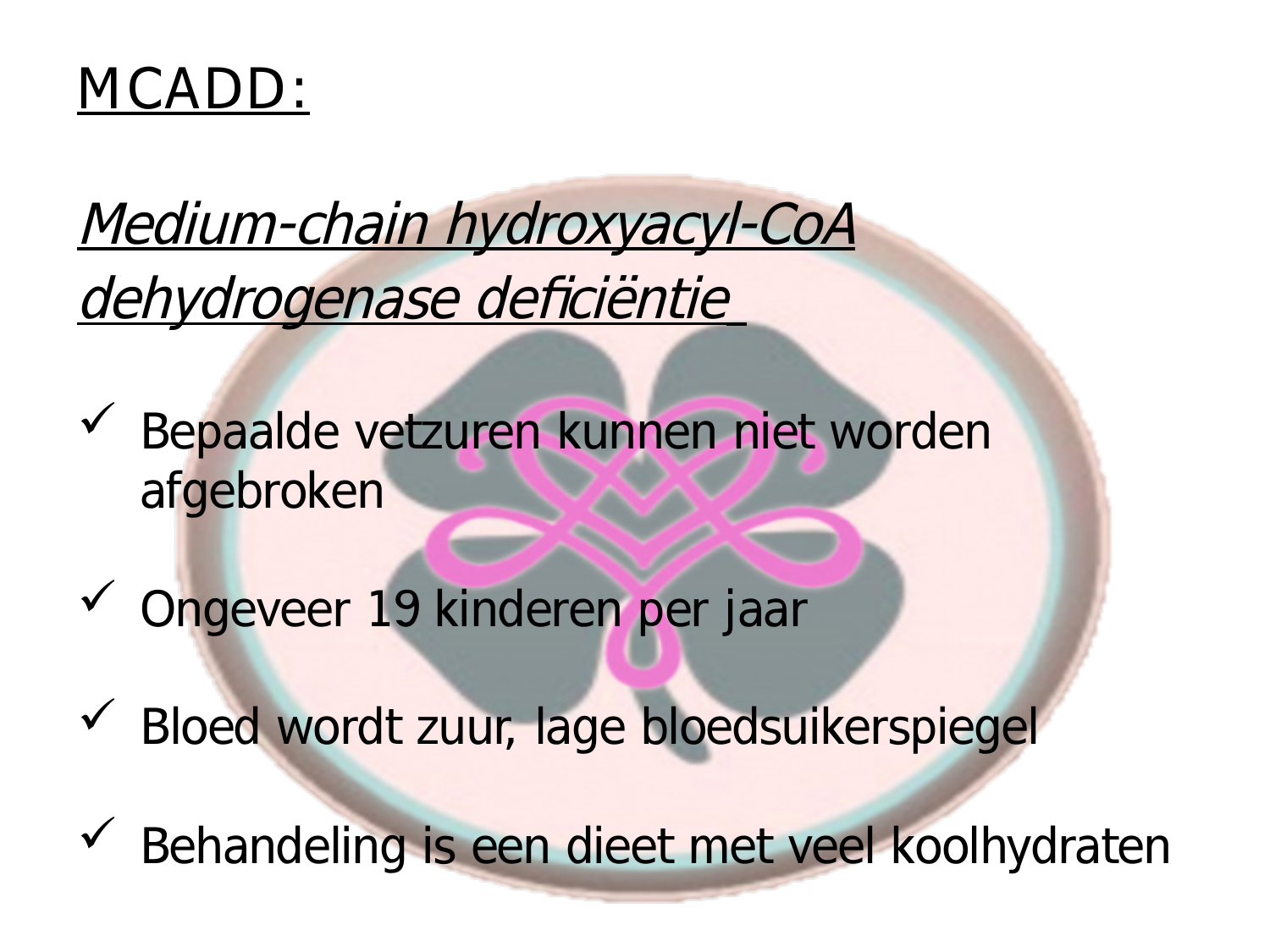

MCADD:

Medium-chain hydroxyacyl-CoA dehydrogenase deficiëntie

Bepaalde vetzuren kunnen niet worden afgebroken

Ongeveer 19 kinderen per jaar

Bloed wordt zuur, lage bloedsuikerspiegel

Behandeling is een dieet met veel koolhydraten